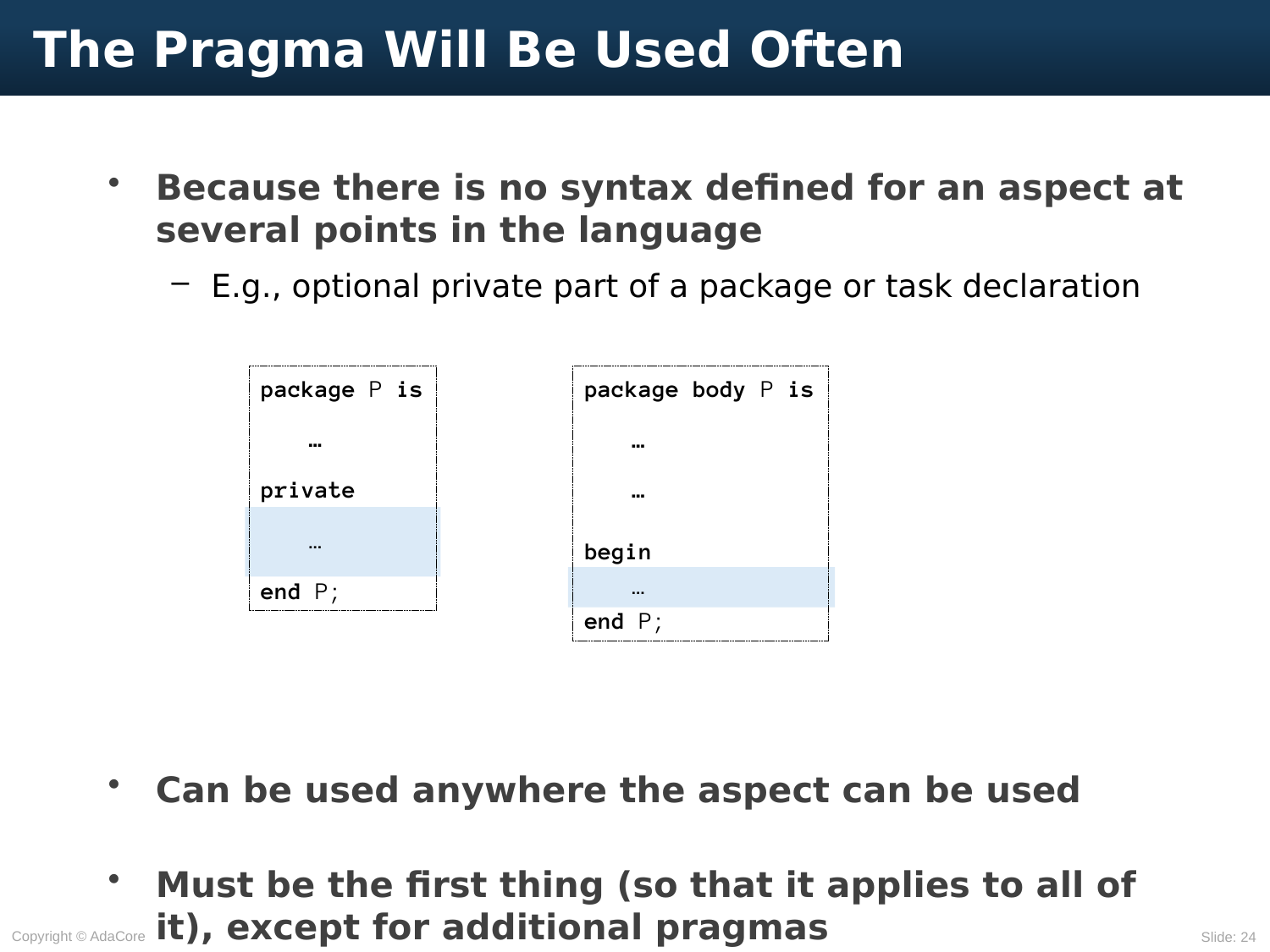

# The Pragma Will Be Used Often
Because there is no syntax defined for an aspect at several points in the language
E.g., optional private part of a package or task declaration

Can be used anywhere the aspect can be used
Must be the first thing (so that it applies to all of it), except for additional pragmas
package P is
	…
private
	…
end P;

package body P is
	…
	…
begin
	…
end P;